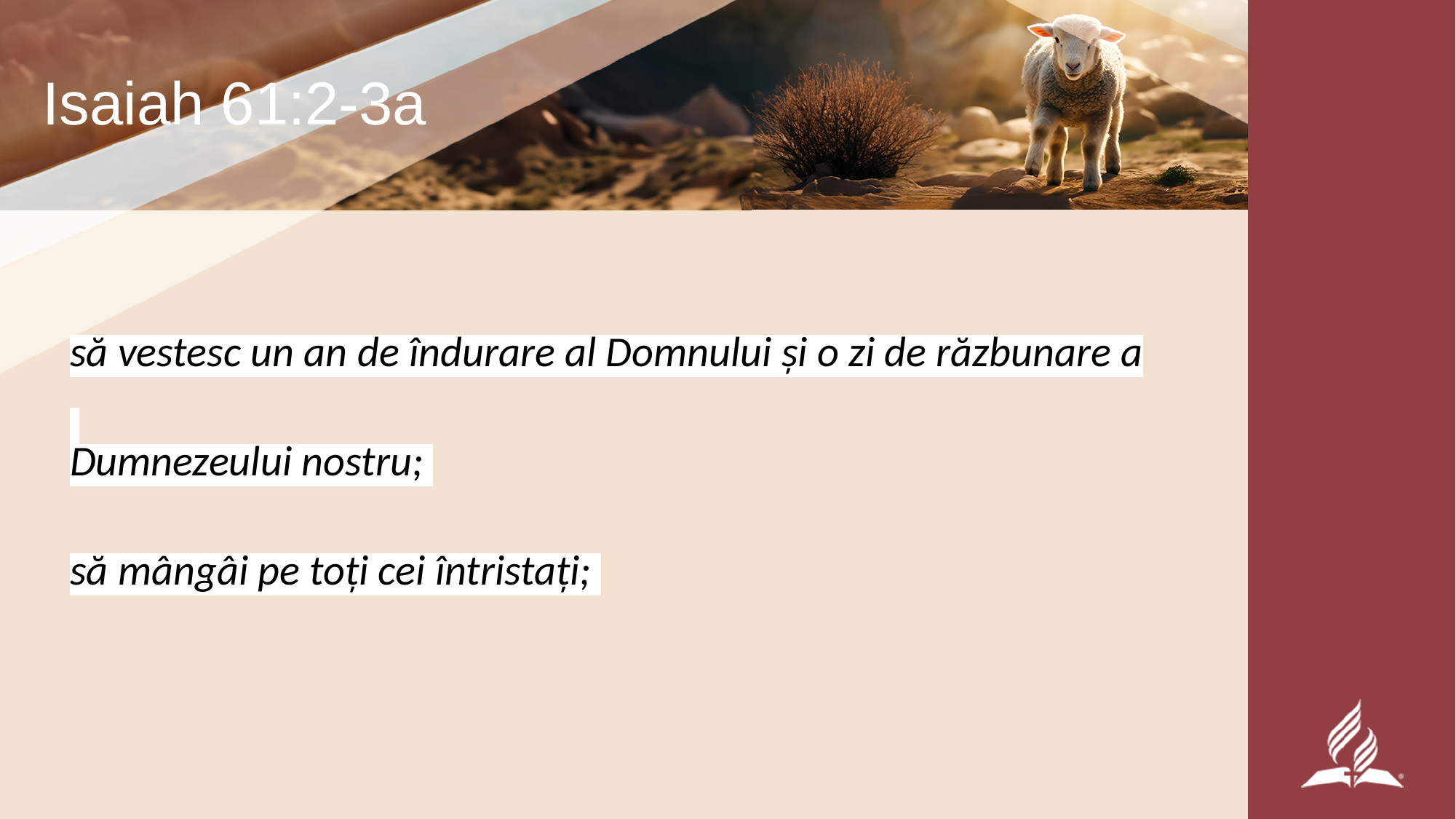

# Isaiah 61:2-3a

să vestesc un an de îndurare al Domnului și o zi de răzbunare a

Dumnezeului nostru;

să mângâi pe toți cei întristați;